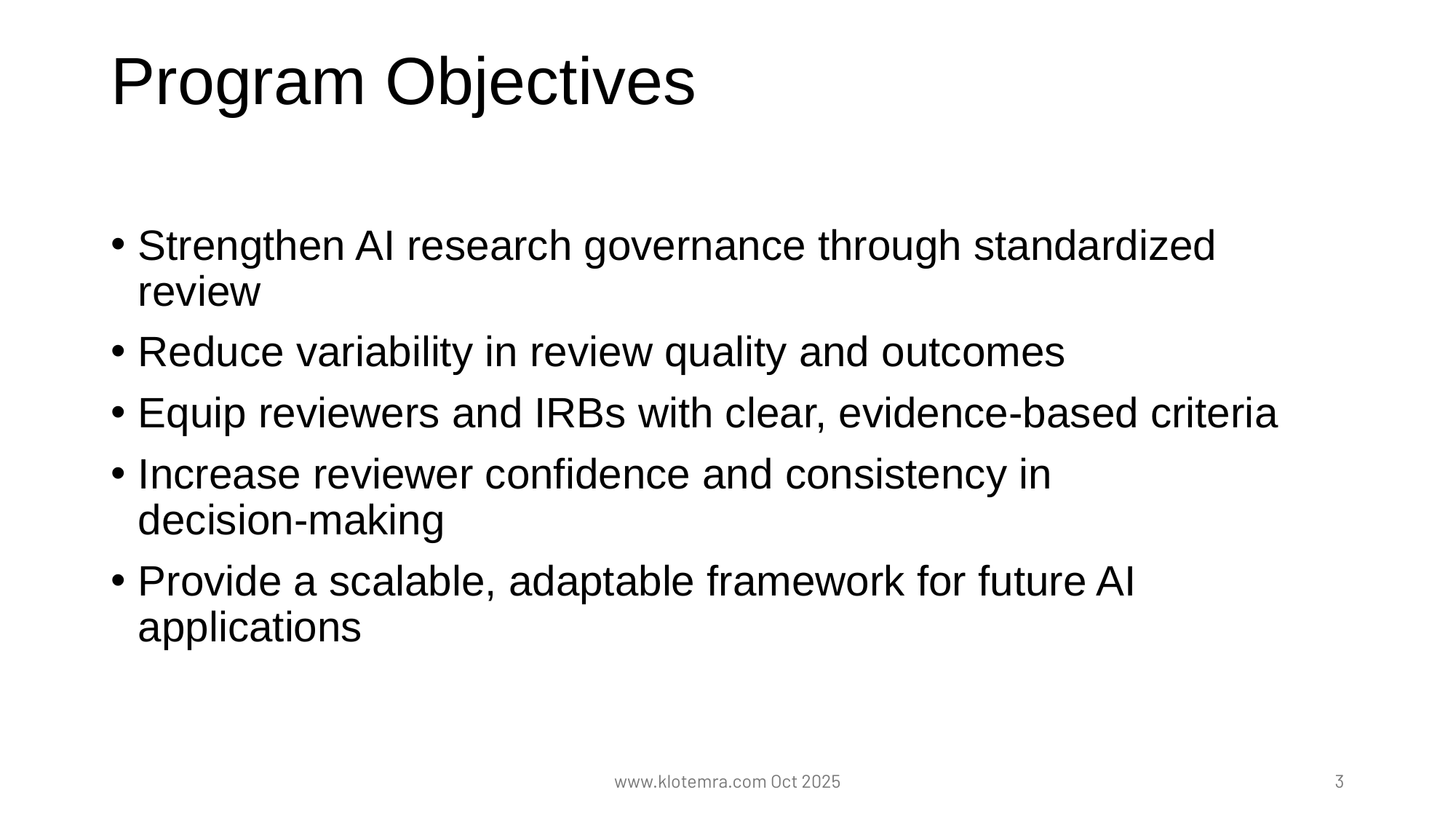

# Program Objectives
Strengthen AI research governance through standardized review
Reduce variability in review quality and outcomes
Equip reviewers and IRBs with clear, evidence‑based criteria
Increase reviewer confidence and consistency in decision‑making
Provide a scalable, adaptable framework for future AI applications

www.klotemra.com Oct 2025
3